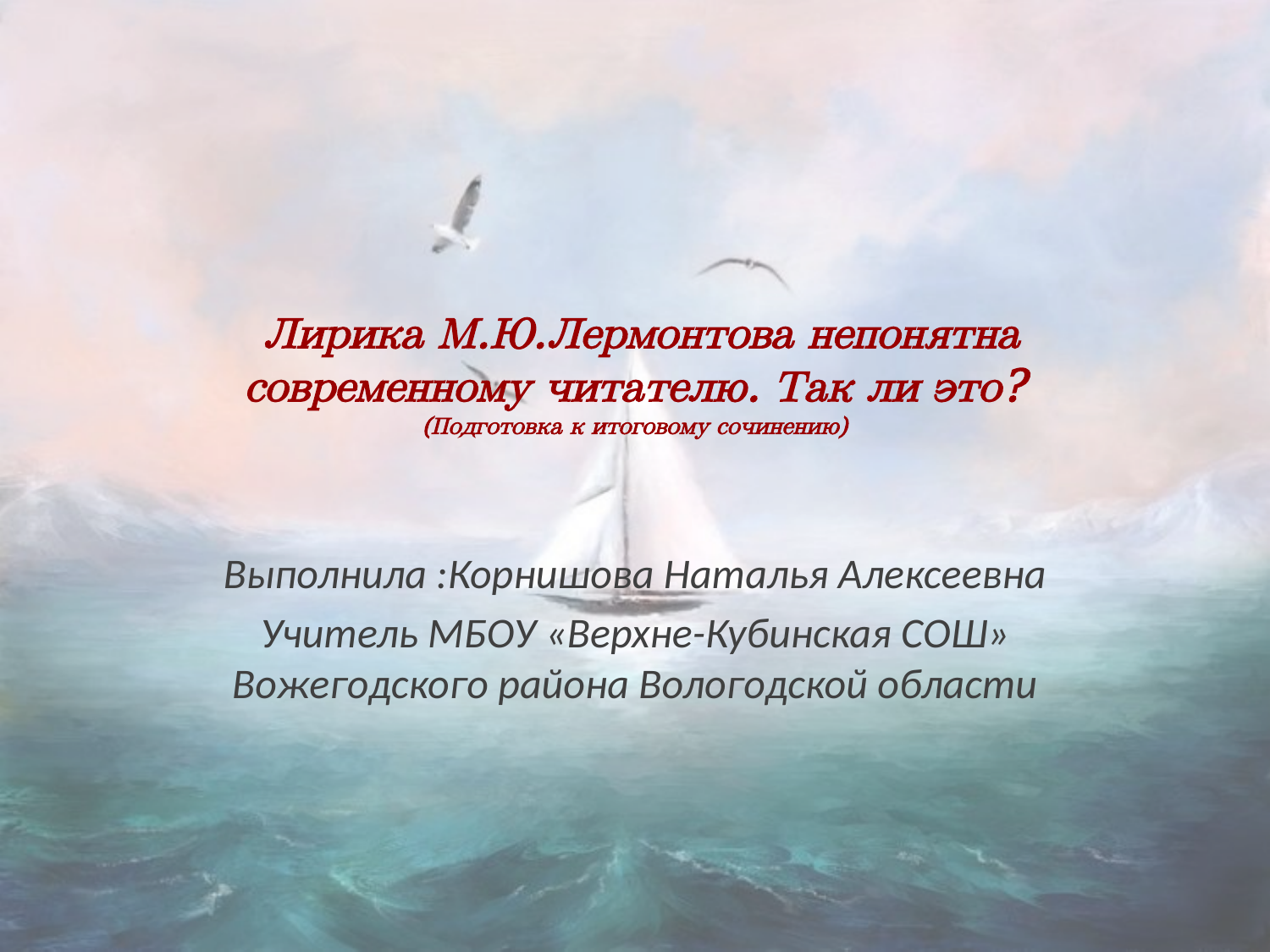

# Лирика М.Ю.Лермонтова непонятна современному читателю. Так ли это? (Подготовка к итоговому сочинению)
Выполнила :Корнишова Наталья Алексеевна
Учитель МБОУ «Верхне-Кубинская СОШ» Вожегодского района Вологодской области